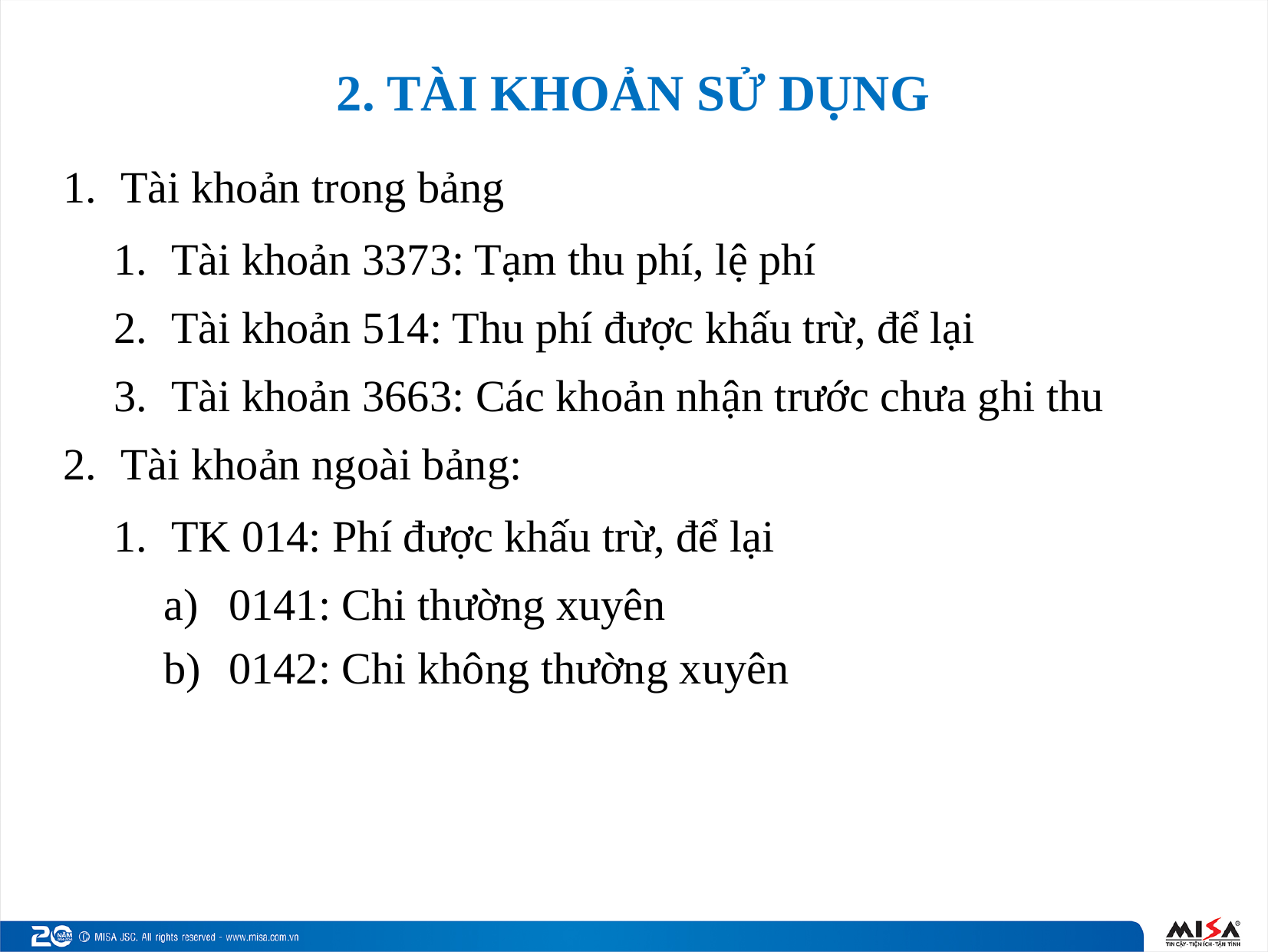

# 2. TÀI KHOẢN SỬ DỤNG
Tài khoản trong bảng
Tài khoản 3373: Tạm thu phí, lệ phí
Tài khoản 514: Thu phí được khấu trừ, để lại
Tài khoản 3663: Các khoản nhận trước chưa ghi thu
Tài khoản ngoài bảng:
TK 014: Phí được khấu trừ, để lại
0141: Chi thường xuyên
0142: Chi không thường xuyên